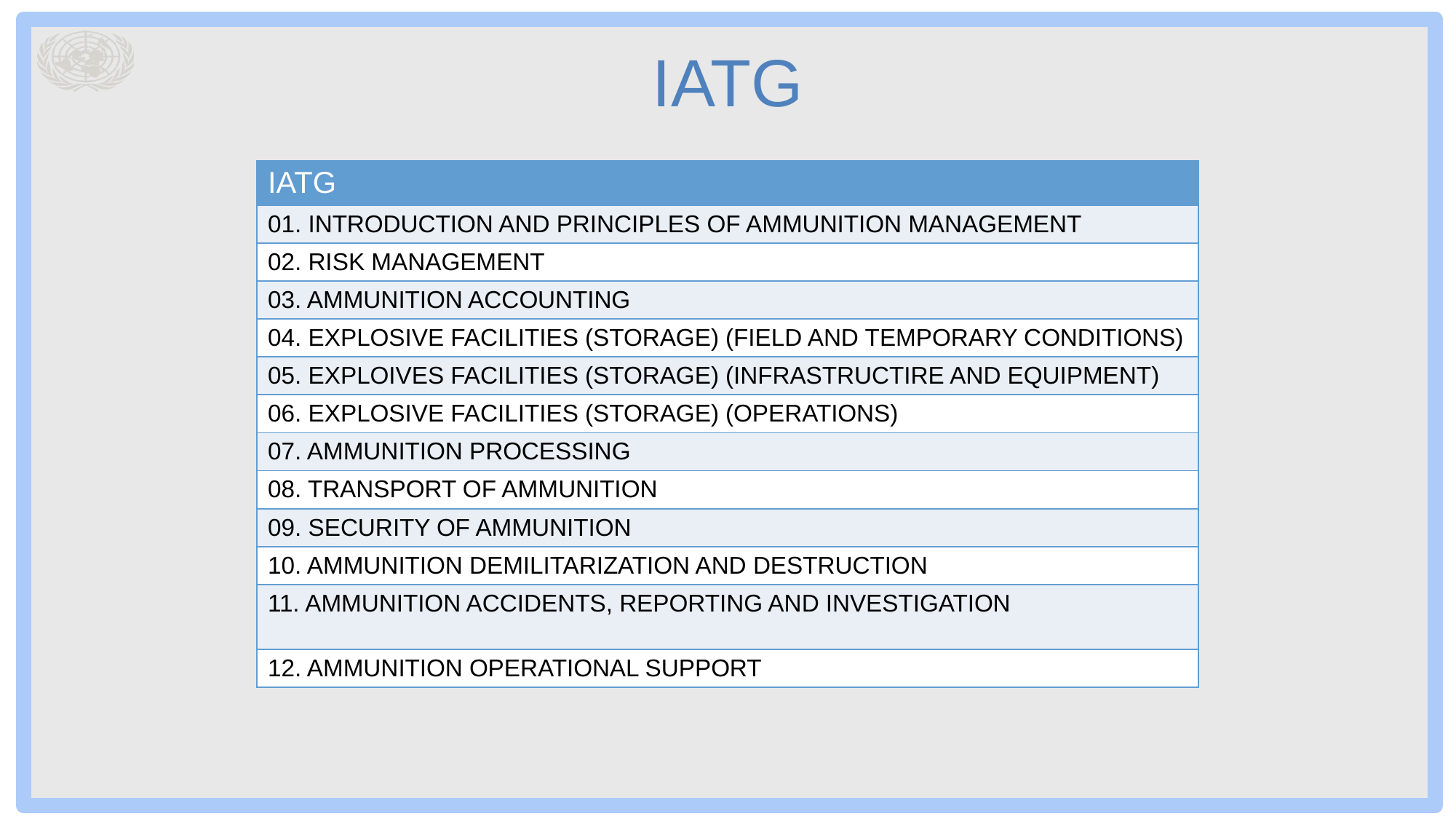

# IATG
| IATG |
| --- |
| 01. INTRODUCTION AND PRINCIPLES OF AMMUNITION MANAGEMENT |
| 02. RISK MANAGEMENT |
| 03. AMMUNITION ACCOUNTING |
| 04. EXPLOSIVE FACILITIES (STORAGE) (FIELD AND TEMPORARY CONDITIONS) |
| 05. EXPLOIVES FACILITIES (STORAGE) (INFRASTRUCTIRE AND EQUIPMENT) |
| 06. EXPLOSIVE FACILITIES (STORAGE) (OPERATIONS) |
| 07. AMMUNITION PROCESSING |
| 08. TRANSPORT OF AMMUNITION |
| 09. SECURITY OF AMMUNITION |
| 10. AMMUNITION DEMILITARIZATION AND DESTRUCTION |
| 11. AMMUNITION ACCIDENTS, REPORTING AND INVESTIGATION |
| 12. AMMUNITION OPERATIONAL SUPPORT |